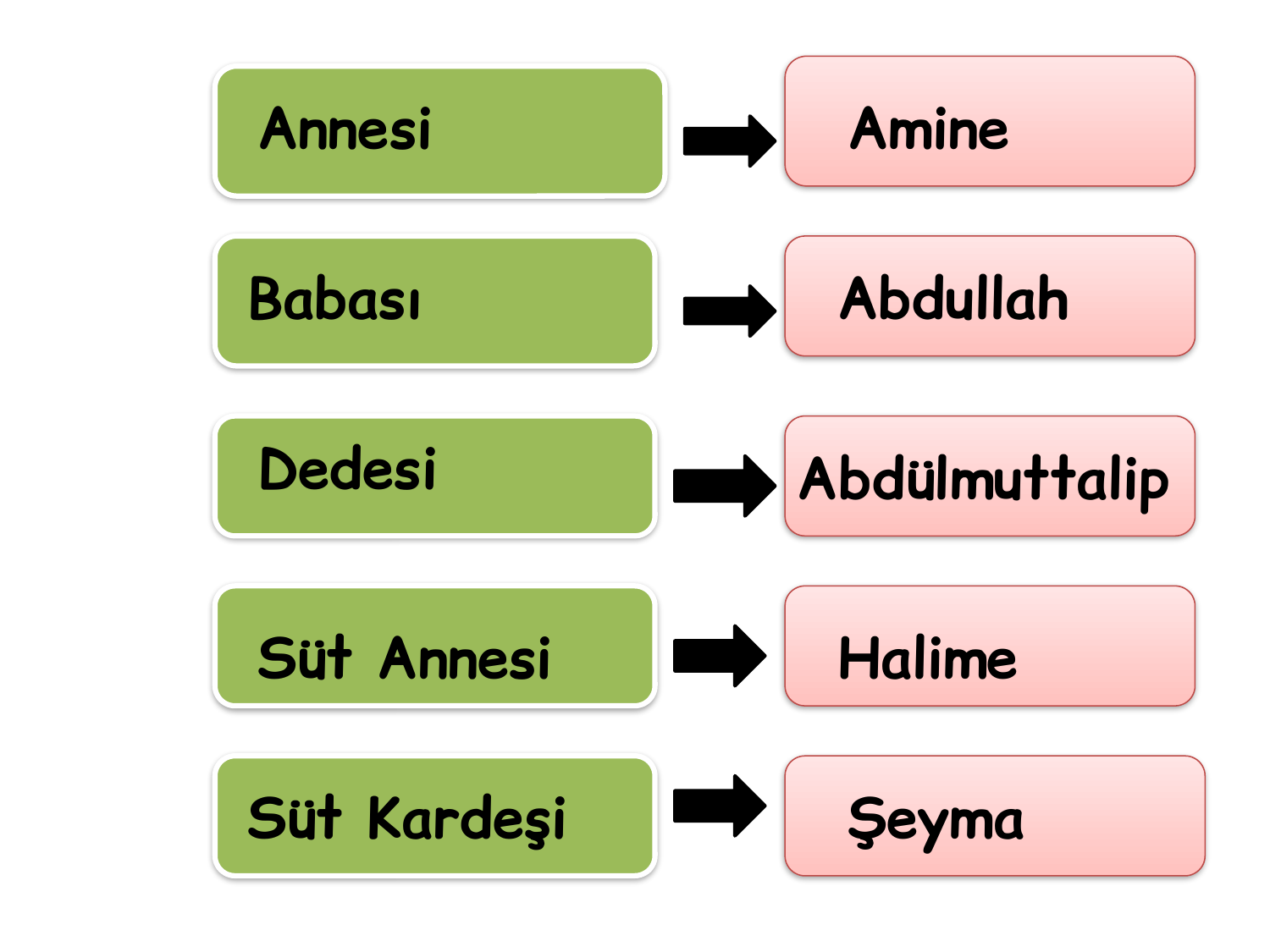

Annesi
Amine

Babası
Abdullah

Dedesi
Abdülmuttalip

Süt Annesi
Halime

Süt Kardeşi

Şeyma